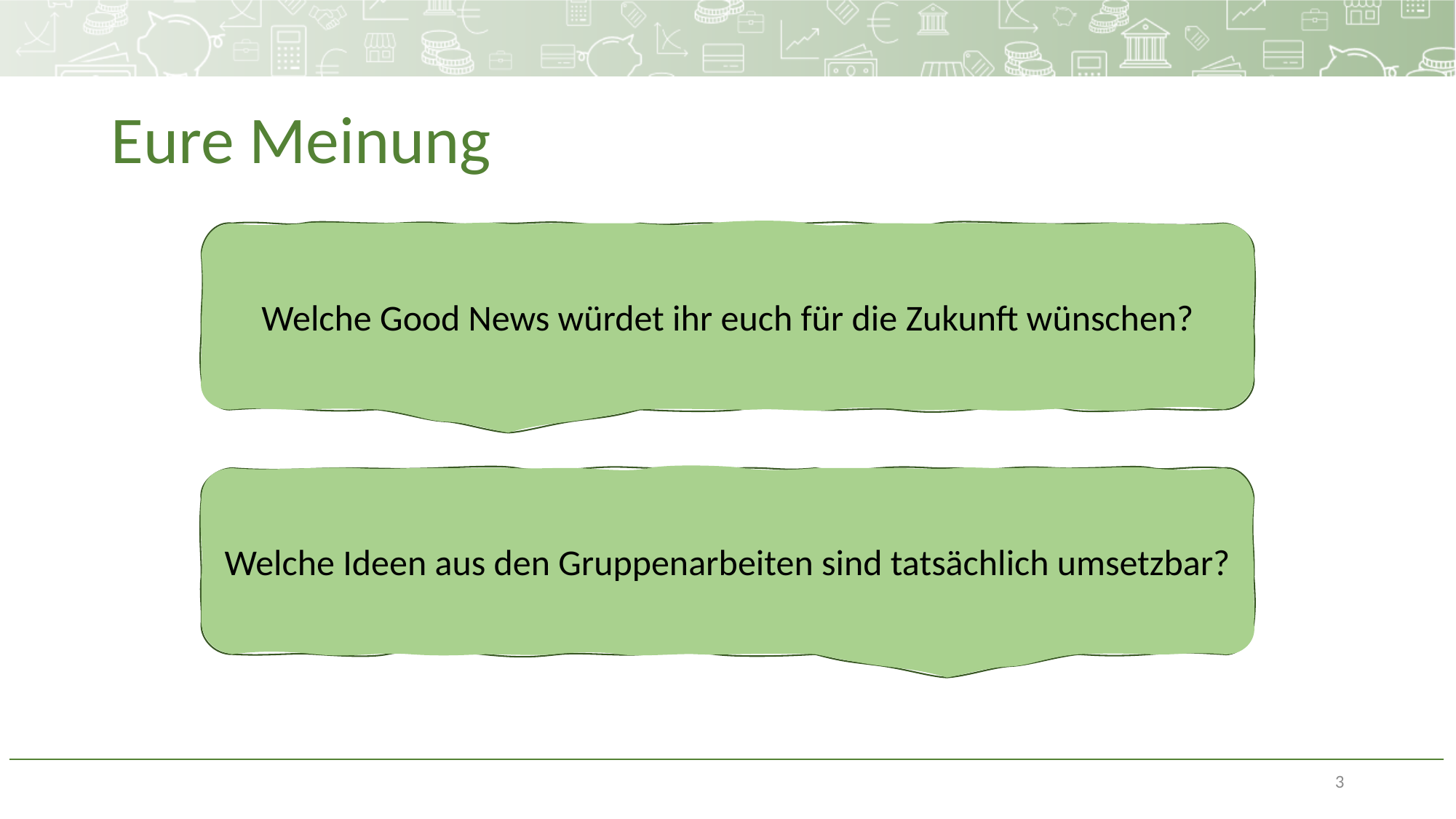

# Eure Meinung

Welche Good News würdet ihr euch für die Zukunft wünschen?
Welche Ideen aus den Gruppenarbeiten sind tatsächlich umsetzbar?
3